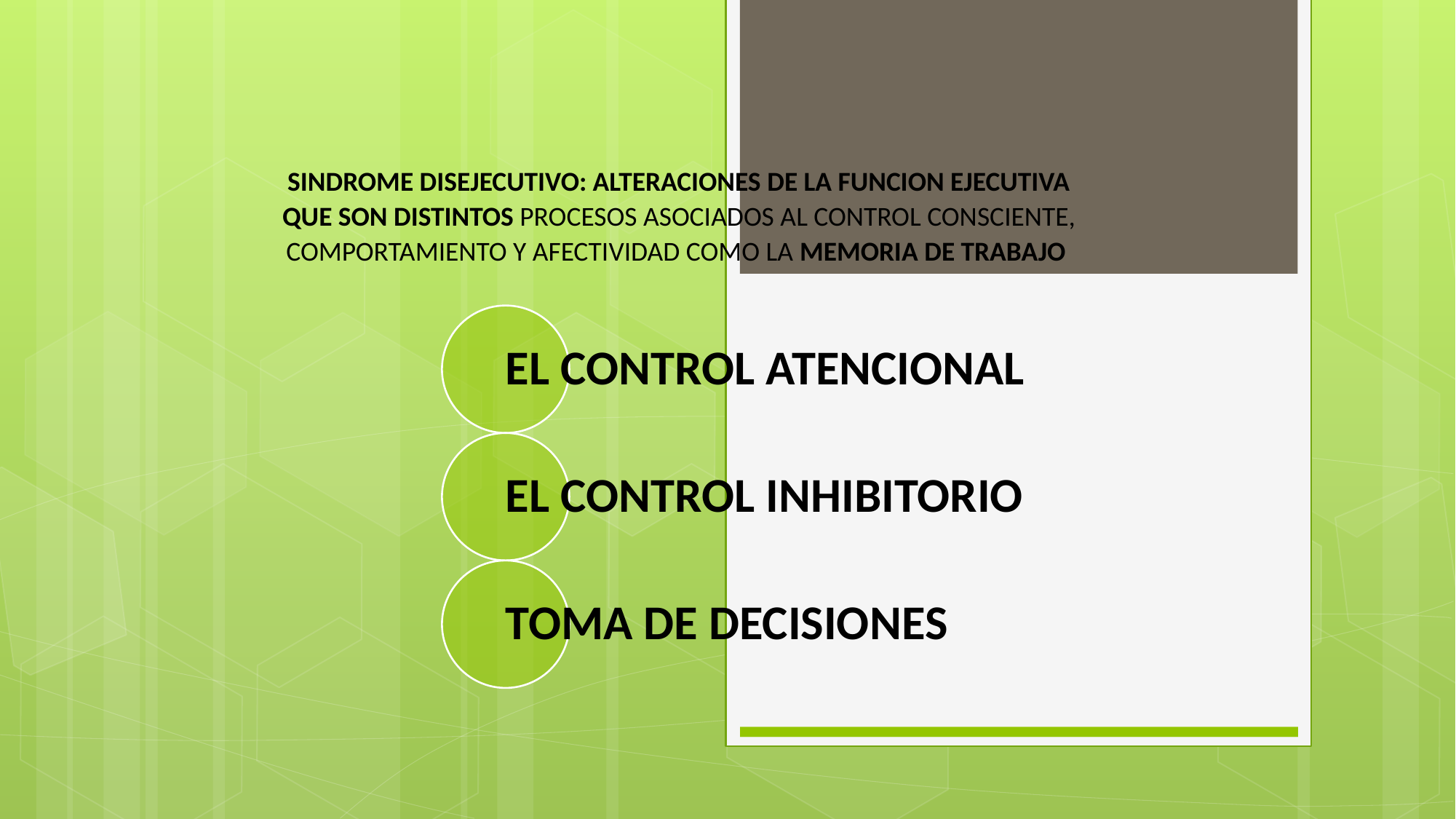

SINDROME DISEJECUTIVO: ALTERACIONES DE LA FUNCION EJECUTIVA QUE SON DISTINTOS PROCESOS ASOCIADOS AL CONTROL CONSCIENTE, COMPORTAMIENTO Y AFECTIVIDAD COMO LA MEMORIA DE TRABAJO
EL CONTROL ATENCIONAL
EL CONTROL INHIBITORIO
TOMA DE DECISIONES